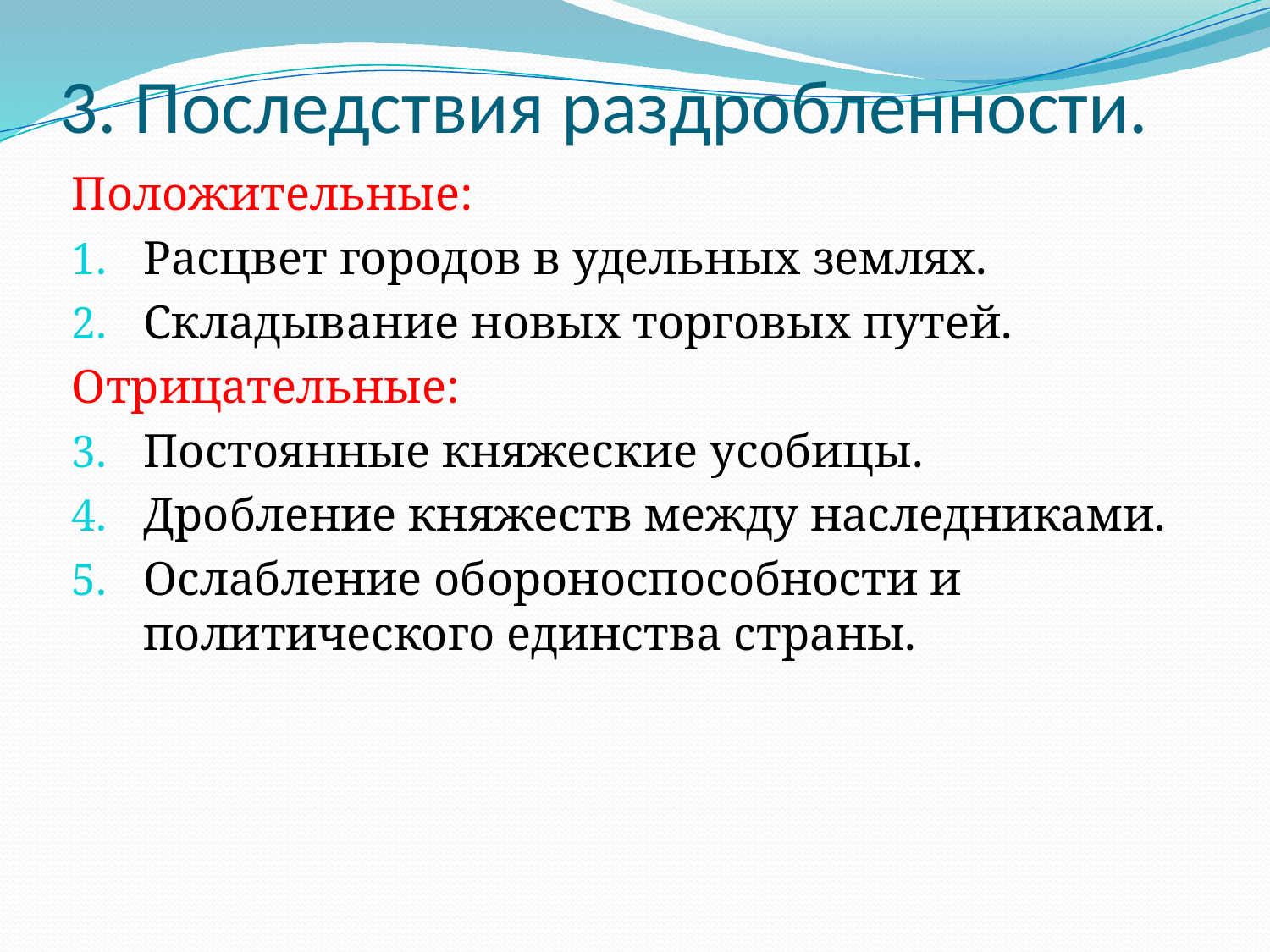

# 3. Последствия раздробленности.
Положительные:
Расцвет городов в удельных землях.
Складывание новых торговых путей.
Отрицательные:
Постоянные княжеские усобицы.
Дробление княжеств между наследниками.
Ослабление обороноспособности и политического единства страны.